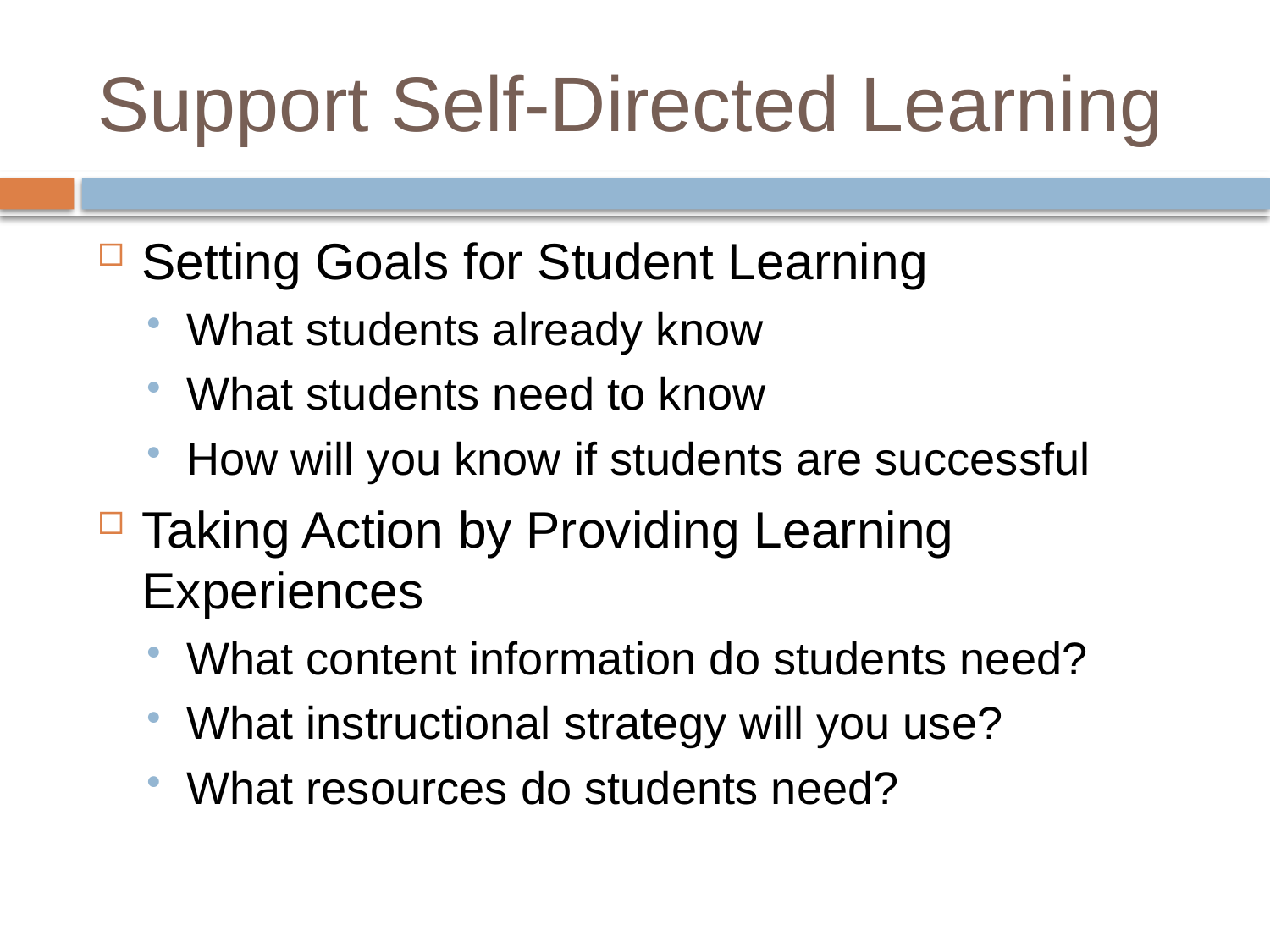

# Support Self-Directed Learning
Setting Goals for Student Learning
What students already know
What students need to know
How will you know if students are successful
Taking Action by Providing Learning Experiences
What content information do students need?
What instructional strategy will you use?
What resources do students need?